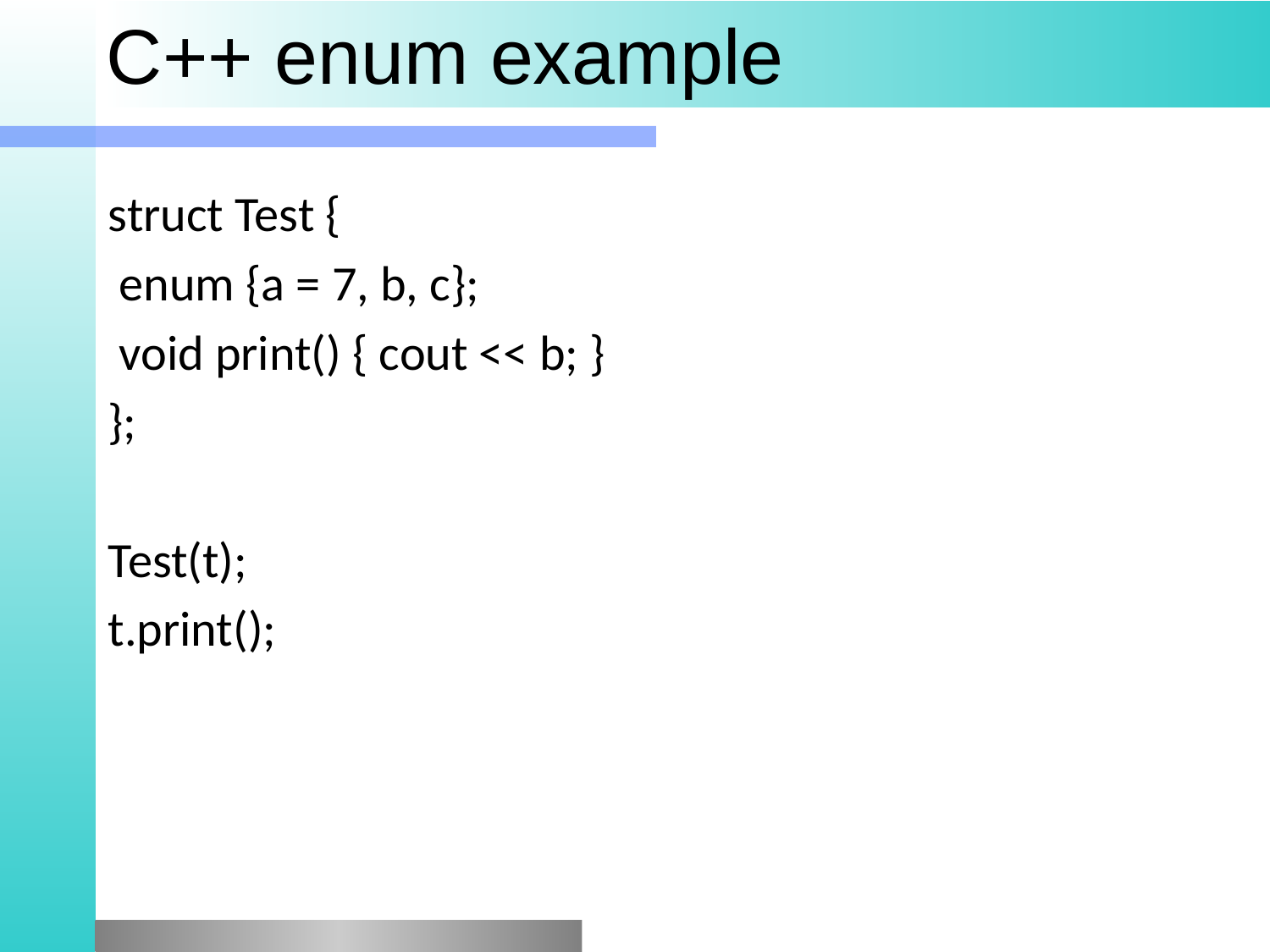

# C++ enum example
struct Test {
 enum {a = 7, b, c};
 void print() { cout << b; }
};

Test(t);
t.print();